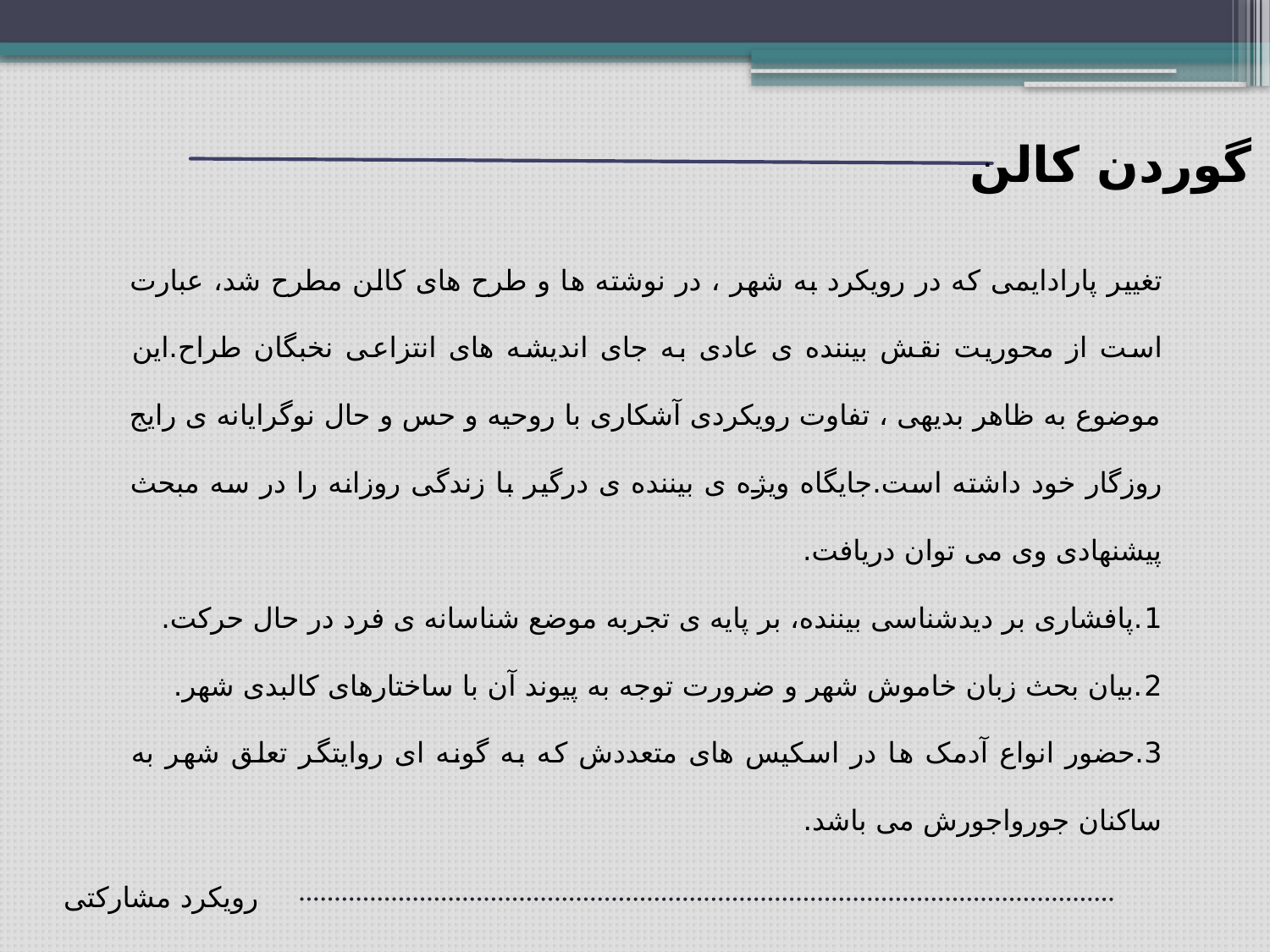

گوردن کالن
تغییر پارادایمی که در رویکرد به شهر ، در نوشته ها و طرح های کالن مطرح شد، عبارت است از محوریت نقش بیننده ی عادی به جای اندیشه های انتزاعی نخبگان طراح.این موضوع به ظاهر بدیهی ، تفاوت رویکردی آشکاری با روحیه و حس و حال نوگرایانه ی رایج روزگار خود داشته است.جایگاه ویژه ی بیننده ی درگیر با زندگی روزانه را در سه مبحث پیشنهادی وی می توان دریافت.
1.پافشاری بر دیدشناسی بیننده، بر پایه ی تجربه موضع شناسانه ی فرد در حال حرکت.
2.بیان بحث زبان خاموش شهر و ضرورت توجه به پیوند آن با ساختارهای کالبدی شهر.
3.حضور انواع آدمک ها در اسکیس های متعددش که به گونه ای روایتگر تعلق شهر به ساکنان جورواجورش می باشد.
رویکرد مشارکتی